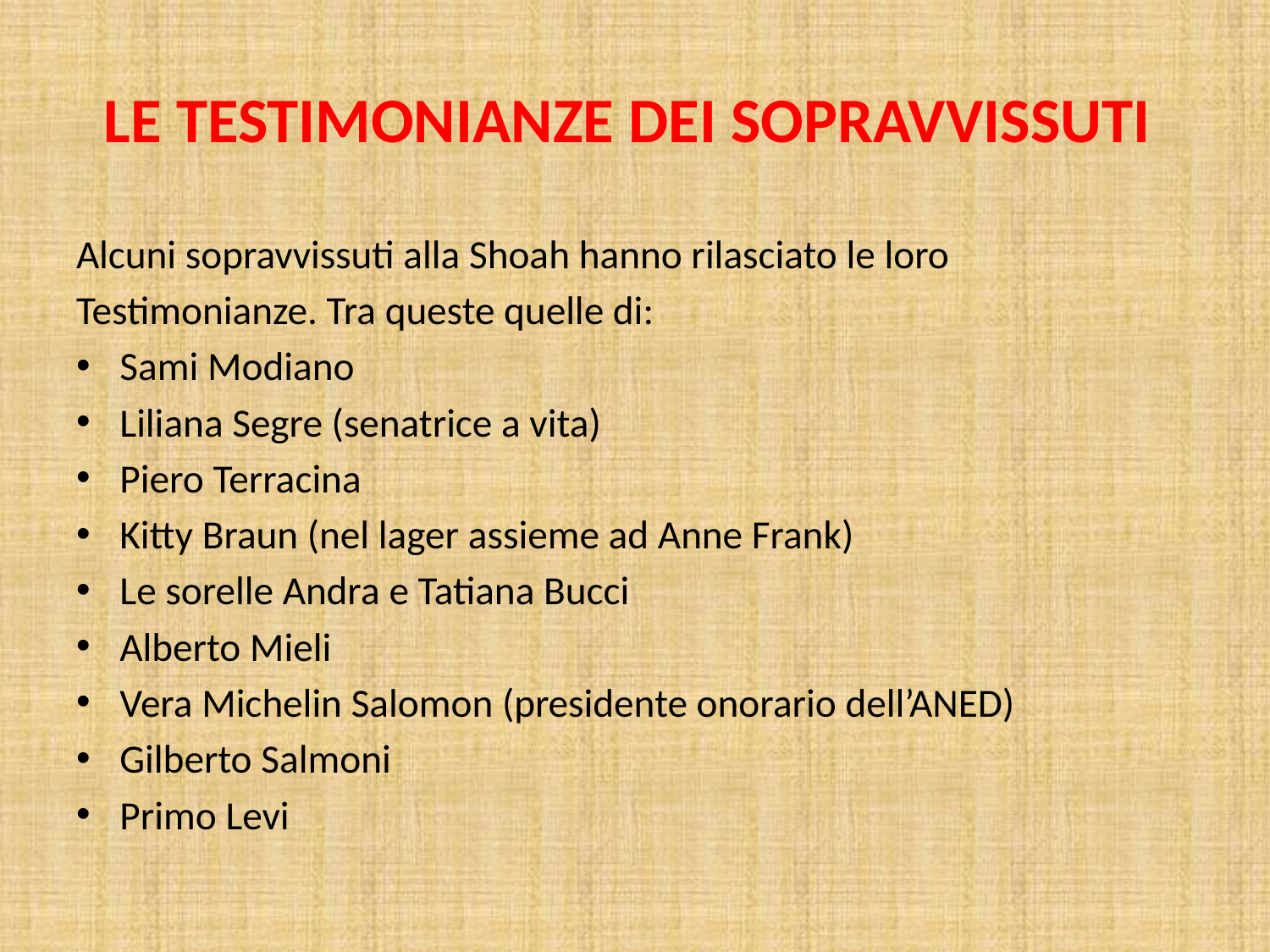

# LE TESTIMONIANZE DEI SOPRAVVISSUTI
Alcuni sopravvissuti alla Shoah hanno rilasciato le loro
Testimonianze. Tra queste quelle di:
Sami Modiano
Liliana Segre (senatrice a vita)
Piero Terracina
Kitty Braun (nel lager assieme ad Anne Frank)
Le sorelle Andra e Tatiana Bucci
Alberto Mieli
Vera Michelin Salomon (presidente onorario dell’ANED)
Gilberto Salmoni
Primo Levi